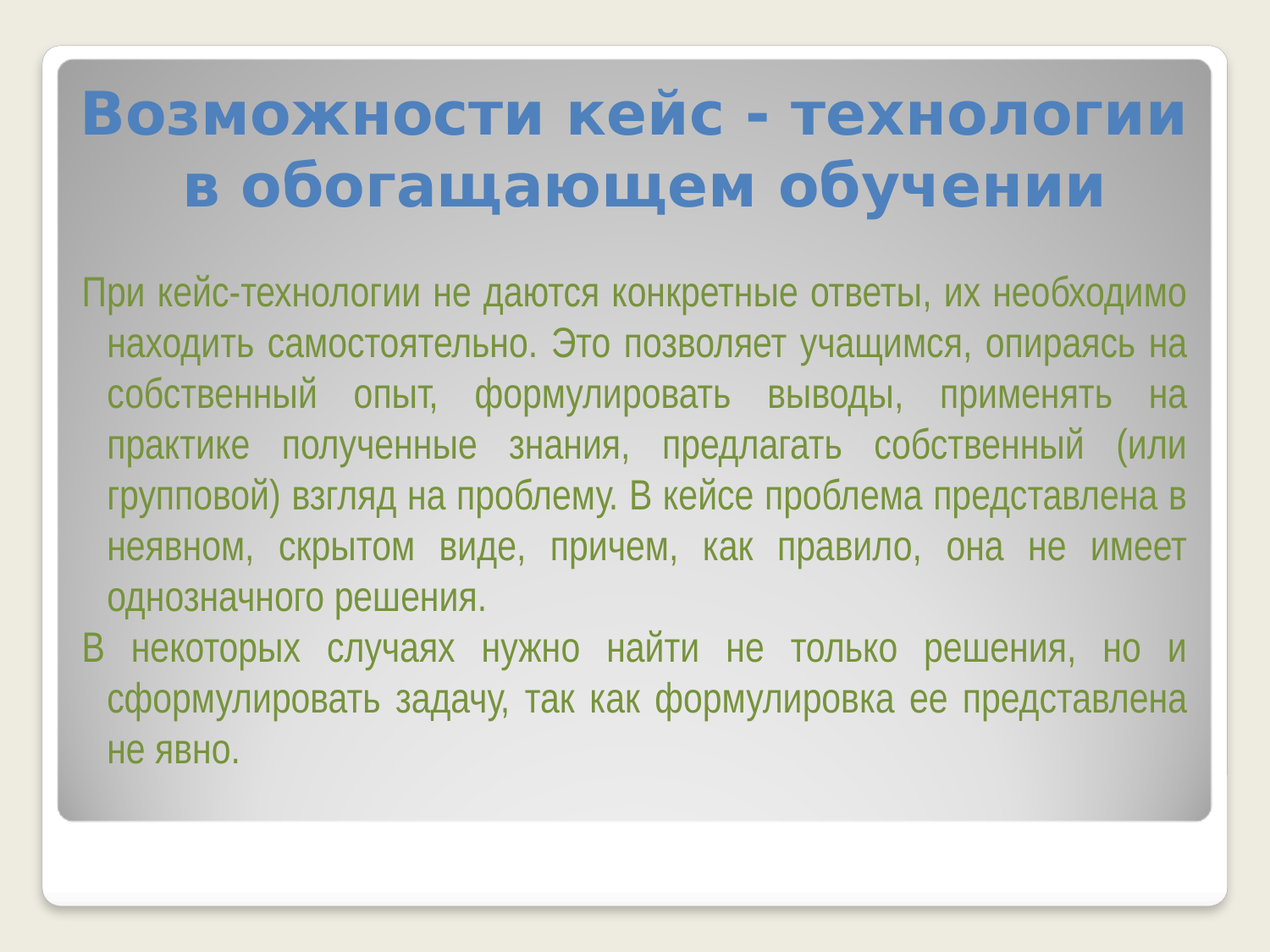

# Возможности кейс - технологии в обогащающем обучении
При кейс-технологии не даются конкретные ответы, их необходимо находить самостоятельно. Это позволяет учащимся, опираясь на собственный опыт, формулировать выводы, применять на практике полученные знания, предлагать собственный (или групповой) взгляд на проблему. В кейсе проблема представлена в неявном, скрытом виде, причем, как правило, она не имеет однозначного решения.
В некоторых случаях нужно найти не только решения, но и сформулировать задачу, так как формулировка ее представлена не явно.